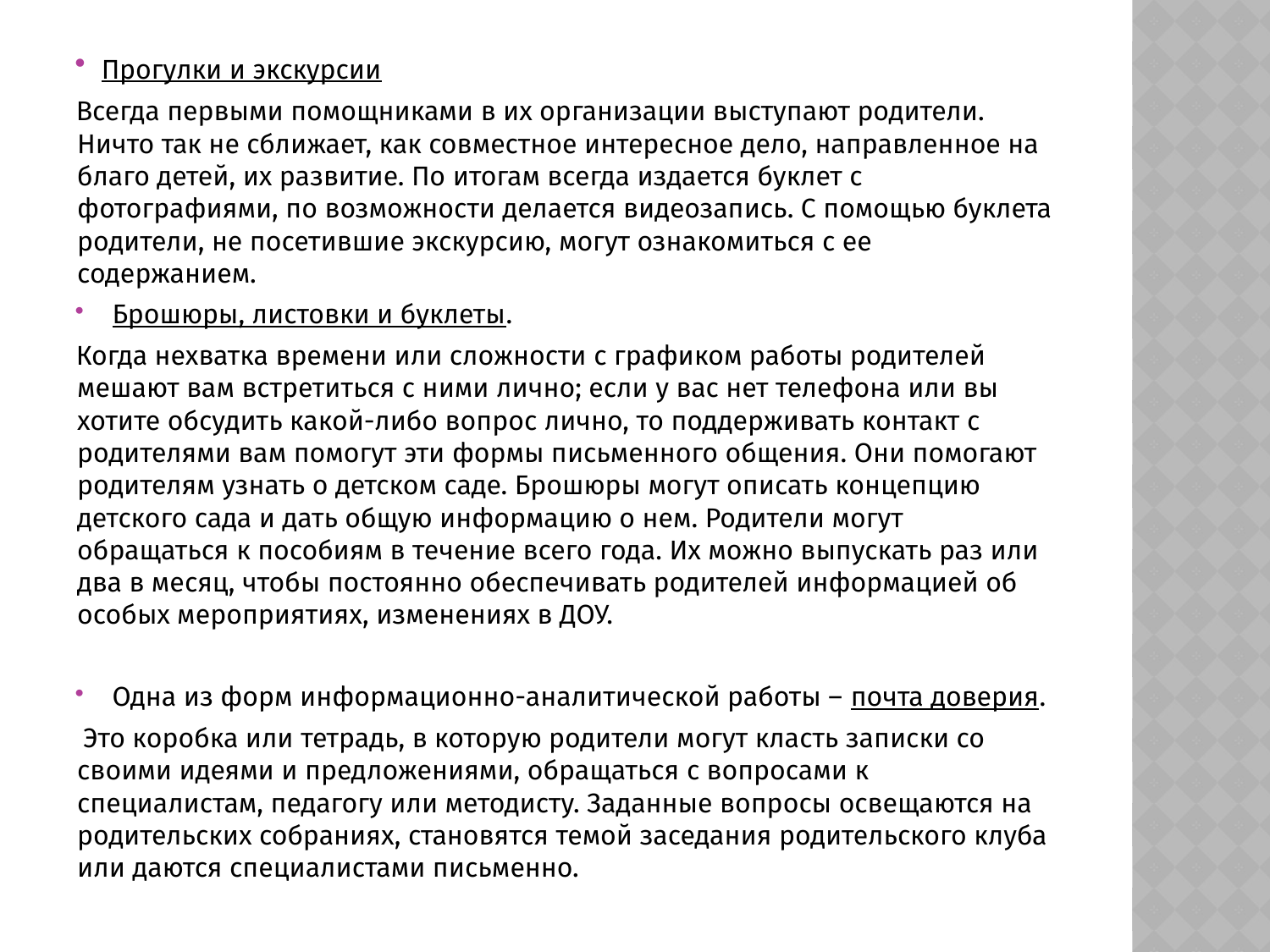

Прогулки и экскурсии
Всегда первыми помощниками в их организации выступают родители. Ничто так не сближает, как совместное интересное дело, направленное на благо детей, их развитие. По итогам всегда издается буклет с фотографиями, по возможности делается видеозапись. С помощью буклета родители, не посетившие экскурсию, могут ознакомиться с ее содержанием.
Брошюры, листовки и буклеты.
Когда нехватка времени или сложности с графиком работы родителей мешают вам встретиться с ними лично; если у вас нет телефона или вы хотите обсудить какой-либо вопрос лично, то поддерживать контакт с родителями вам помогут эти формы письменного общения. Они помогают родителям узнать о детском саде. Брошюры могут описать концепцию детского сада и дать общую информацию о нем. Родители могут обращаться к пособиям в течение всего года. Их можно выпускать раз или два в месяц, чтобы постоянно обеспечивать родителей информацией об особых мероприятиях, изменениях в ДОУ.

Одна из форм информационно-аналитической работы – почта доверия.
 Это коробка или тетрадь, в которую родители могут класть записки со своими идеями и предложениями, обращаться с вопросами к специалистам, педагогу или методисту. Заданные вопросы освещаются на родительских собраниях, становятся темой заседания родительского клуба или даются специалистами письменно.